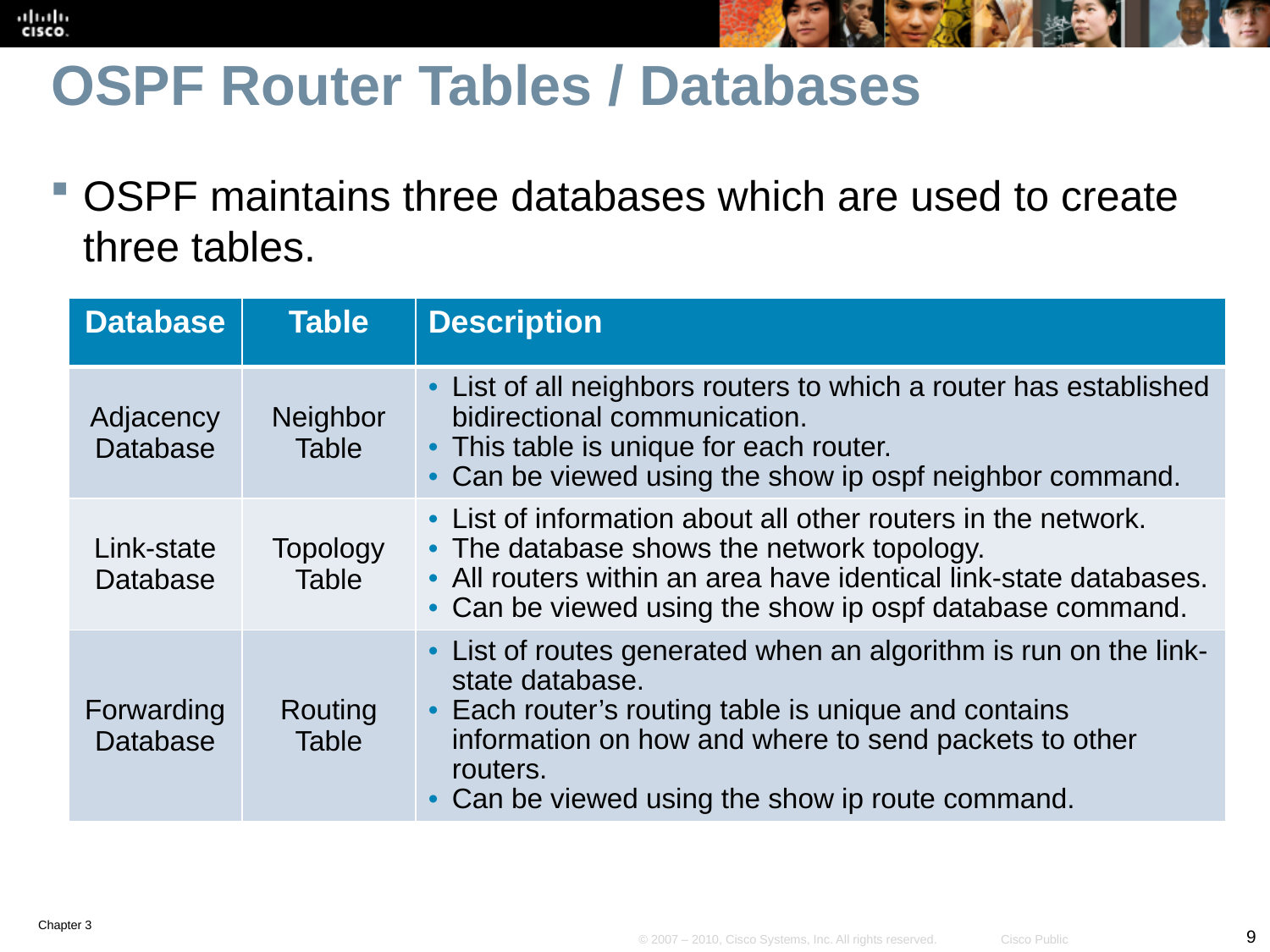

# OSPF Router Tables / Databases
OSPF maintains three databases which are used to create three tables.
| Database | Table | Description |
| --- | --- | --- |
| Adjacency Database | Neighbor Table | List of all neighbors routers to which a router has established bidirectional communication. This table is unique for each router. Can be viewed using the show ip ospf neighbor command. |
| Link-state Database | Topology Table | List of information about all other routers in the network. The database shows the network topology. All routers within an area have identical link-state databases. Can be viewed using the show ip ospf database command. |
| Forwarding Database | Routing Table | List of routes generated when an algorithm is run on the link-state database. Each router’s routing table is unique and contains information on how and where to send packets to other routers. Can be viewed using the show ip route command. |